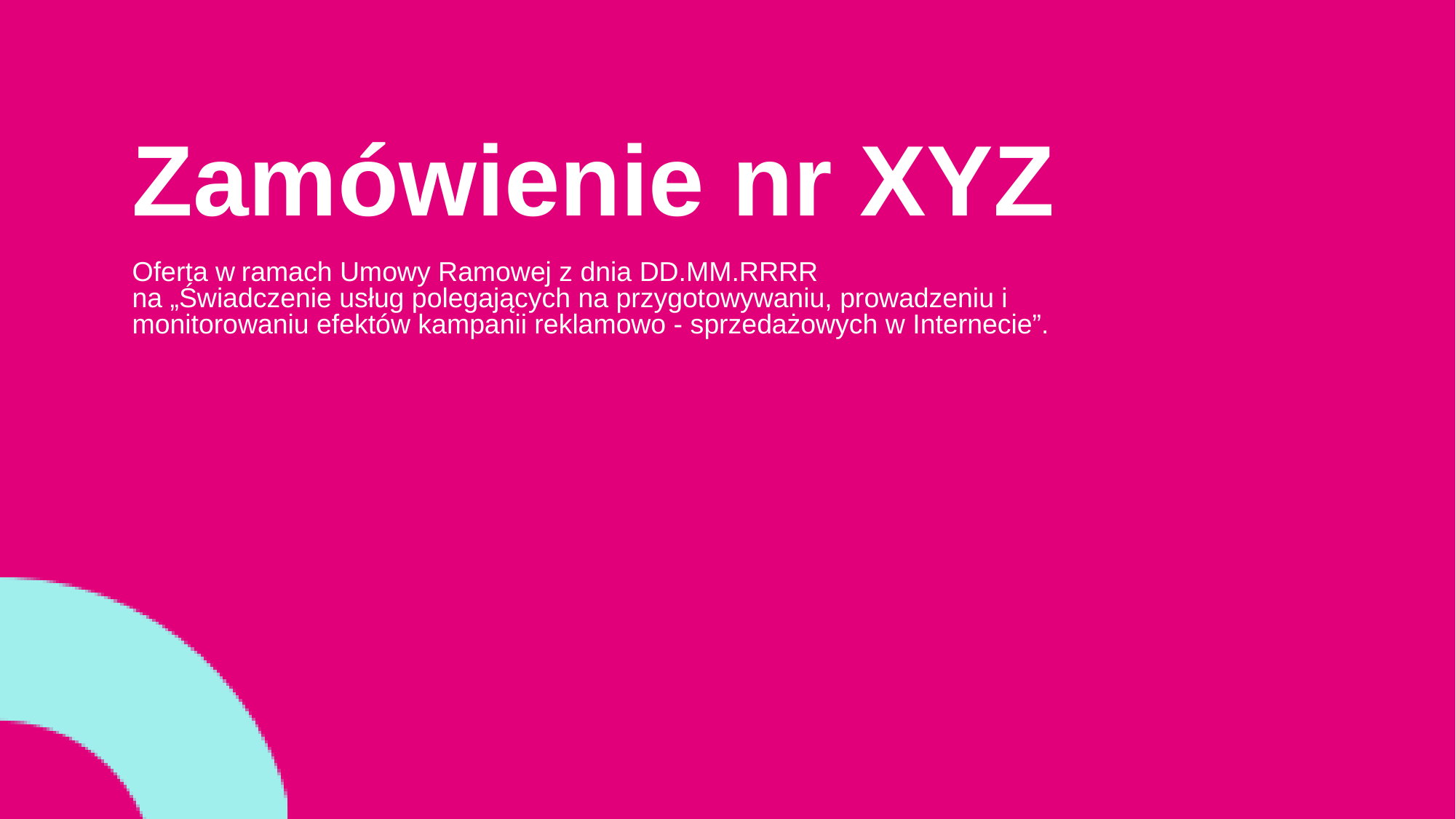

Zamówienie nr XYZ
Oferta w ramach Umowy Ramowej z dnia DD.MM.RRRR
na „Świadczenie usług polegających na przygotowywaniu, prowadzeniu i monitorowaniu efektów kampanii reklamowo - sprzedażowych w Internecie”.